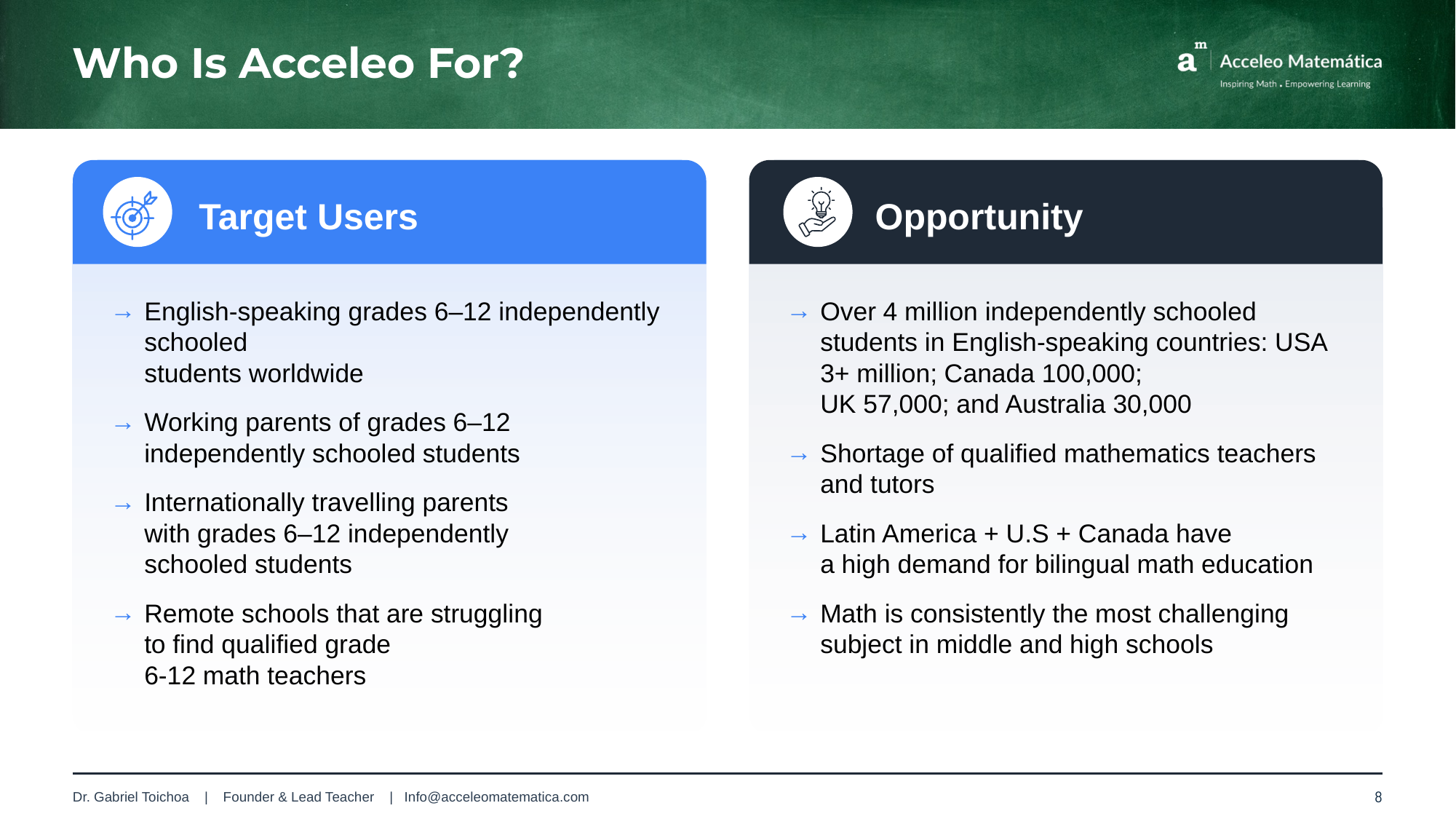

# Who Is Acceleo For?

Target Users

Opportunity

English-speaking grades 6–12 independently schooled
students worldwide
Working parents of grades 6–12 independently schooled students
Internationally travelling parents
with grades 6–12 independently
schooled students
Remote schools that are struggling
to find qualified grade
6-12 math teachers
Over 4 million independently schooled students in English-speaking countries: USA 3+ million; Canada 100,000;
UK 57,000; and Australia 30,000
Shortage of qualified mathematics teachers and tutors
Latin America + U.S + Canada have
a high demand for bilingual math education
Math is consistently the most challenging subject in middle and high schools
8